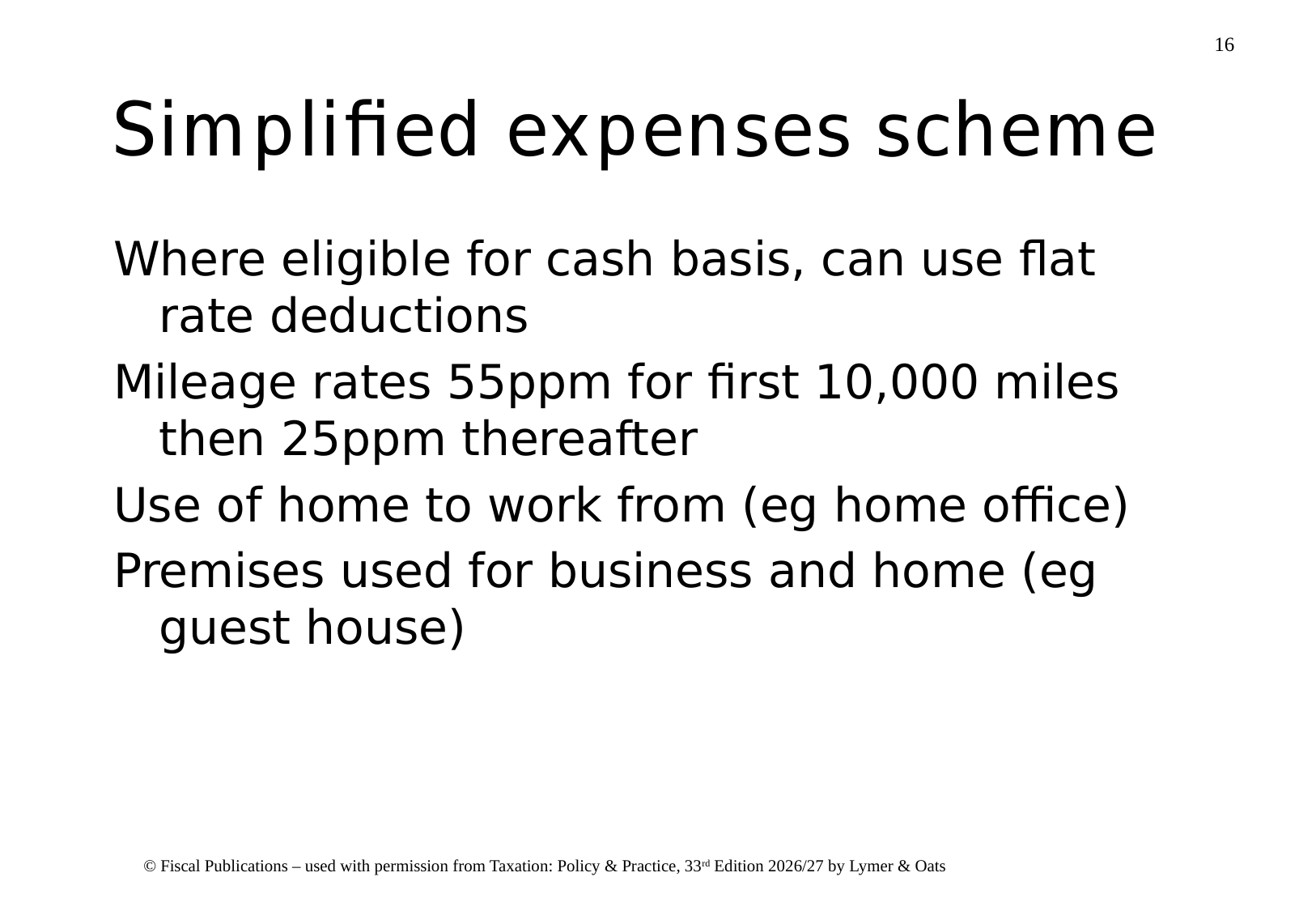

# Simplified expenses scheme
Where eligible for cash basis, can use flat rate deductions
Mileage rates 55ppm for first 10,000 miles then 25ppm thereafter
Use of home to work from (eg home office)
Premises used for business and home (eg guest house)